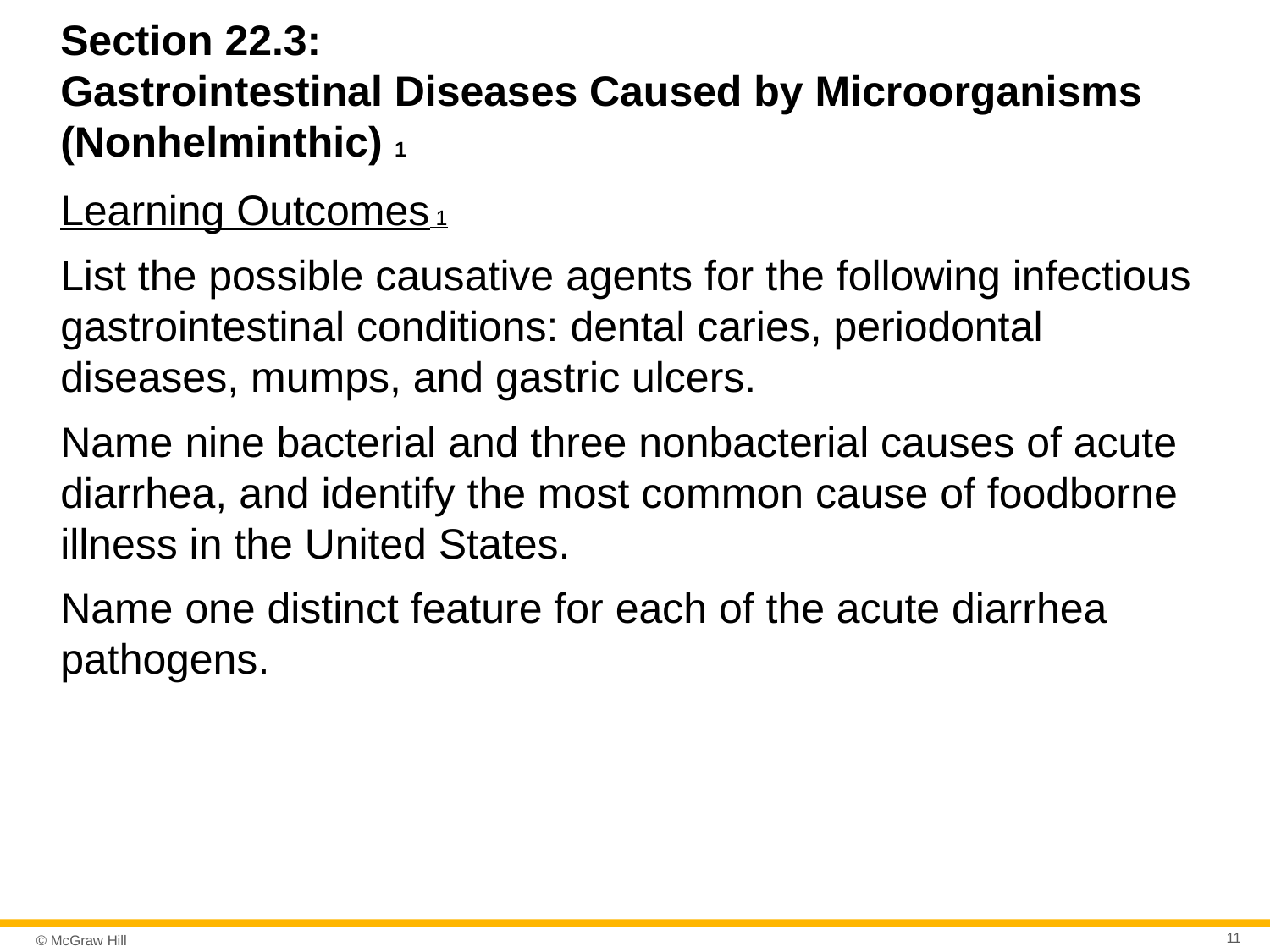

# Section 22.3: Gastrointestinal Diseases Caused by Microorganisms (Nonhelminthic) 1
Learning Outcomes 1
List the possible causative agents for the following infectious gastrointestinal conditions: dental caries, periodontal diseases, mumps, and gastric ulcers.
Name nine bacterial and three nonbacterial causes of acute diarrhea, and identify the most common cause of foodborne illness in the United States.
Name one distinct feature for each of the acute diarrhea pathogens.